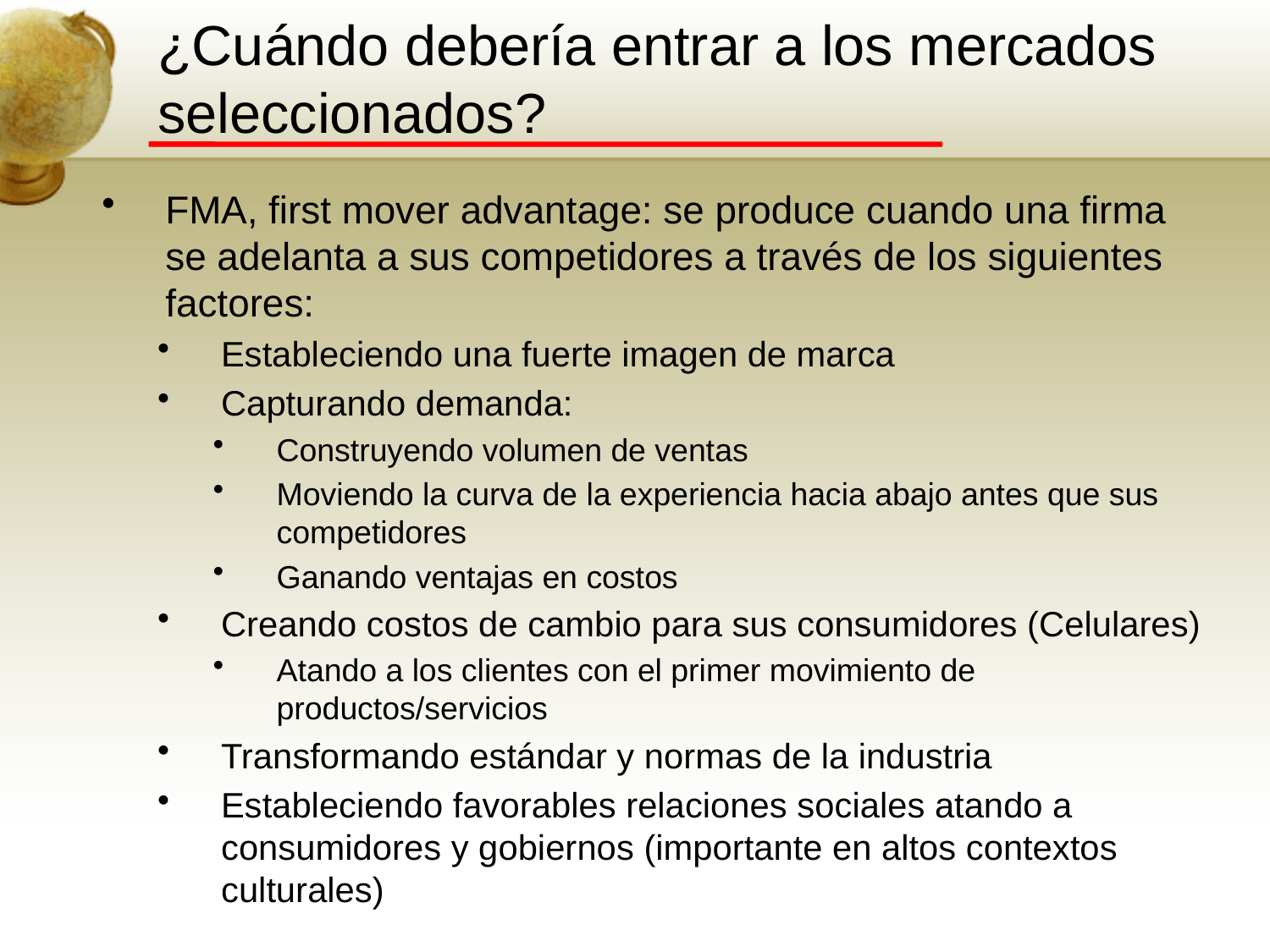

# ¿Cuándo debería entrar a los mercados seleccionados?

FMA, first mover advantage: se produce cuando una firma se adelanta a sus competidores a través de los siguientes factores:
Estableciendo una fuerte imagen de marca
Capturando demanda:
Construyendo volumen de ventas
Moviendo la curva de la experiencia hacia abajo antes que sus competidores
Ganando ventajas en costos
Creando costos de cambio para sus consumidores (Celulares)
Atando a los clientes con el primer movimiento de productos/servicios
Transformando estándar y normas de la industria
Estableciendo favorables relaciones sociales atando a consumidores y gobiernos (importante en altos contextos culturales)